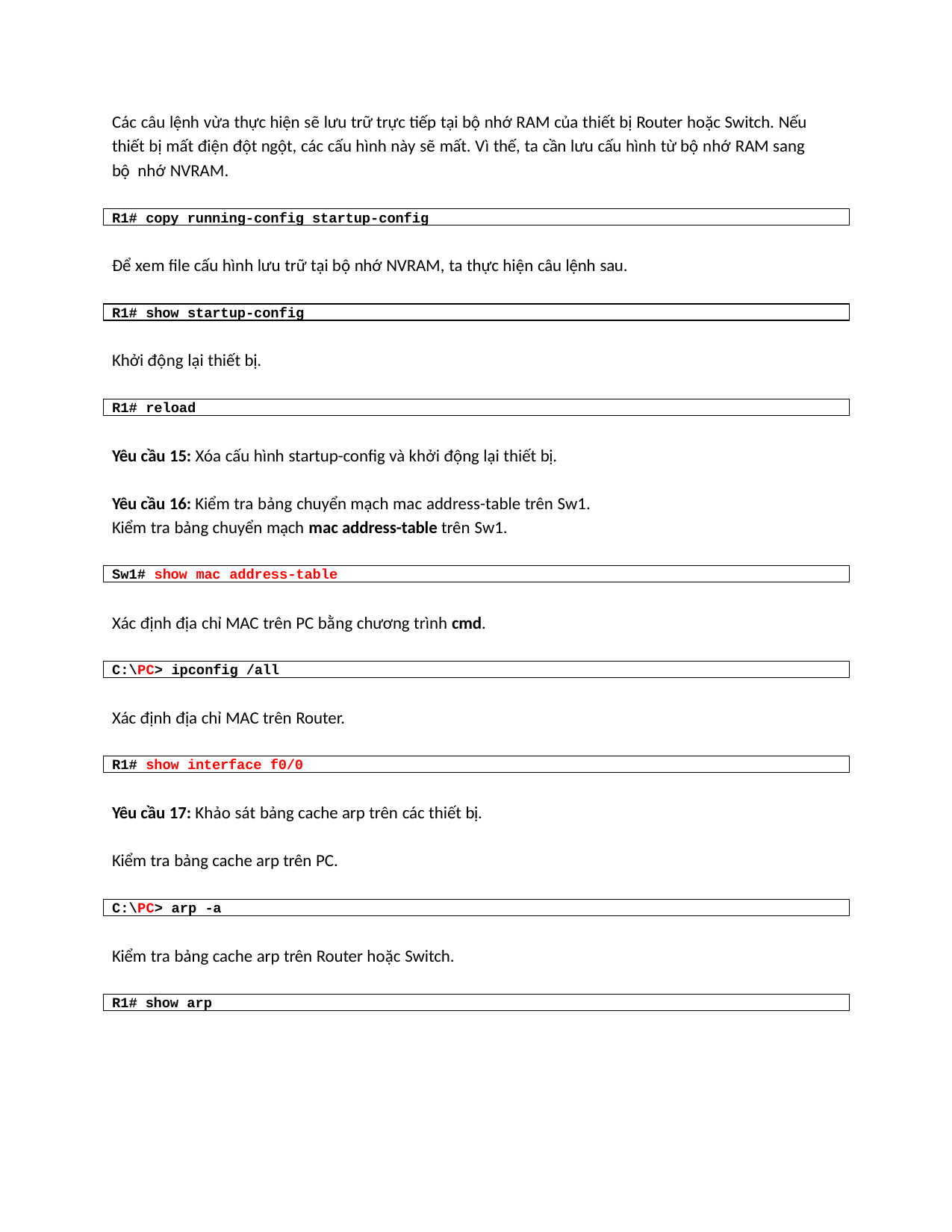

Các câu lệnh vừa thực hiện sẽ lưu trữ trực tiếp tại bộ nhớ RAM của thiết bị Router hoặc Switch. Nếu  thiết bị mất điện đột ngột, các cấu hình này sẽ mất. Vì thế, ta cần lưu cấu hình từ bộ nhớ RAM sang bộ  nhớ NVRAM.
R1# copy running-config startup-config
Để xem file cấu hình lưu trữ tại bộ nhớ NVRAM, ta thực hiện câu lệnh sau.
R1# show startup-config
Khởi động lại thiết bị.
R1# reload
Yêu cầu 15: Xóa cấu hình startup-config và khởi động lại thiết bị.

Yêu cầu 16: Kiểm tra bảng chuyển mạch mac address-table trên Sw1.
Kiểm tra bảng chuyển mạch mac address-table trên Sw1.
Sw1# show mac address-table
Xác định địa chỉ MAC trên PC bằng chương trình cmd.
C:\PC> ipconfig /all
Xác định địa chỉ MAC trên Router.
R1# show interface f0/0
Yêu cầu 17: Khảo sát bảng cache arp trên các thiết bị.

Kiểm tra bảng cache arp trên PC.
C:\PC> arp -a
Kiểm tra bảng cache arp trên Router hoặc Switch.
R1# show arp